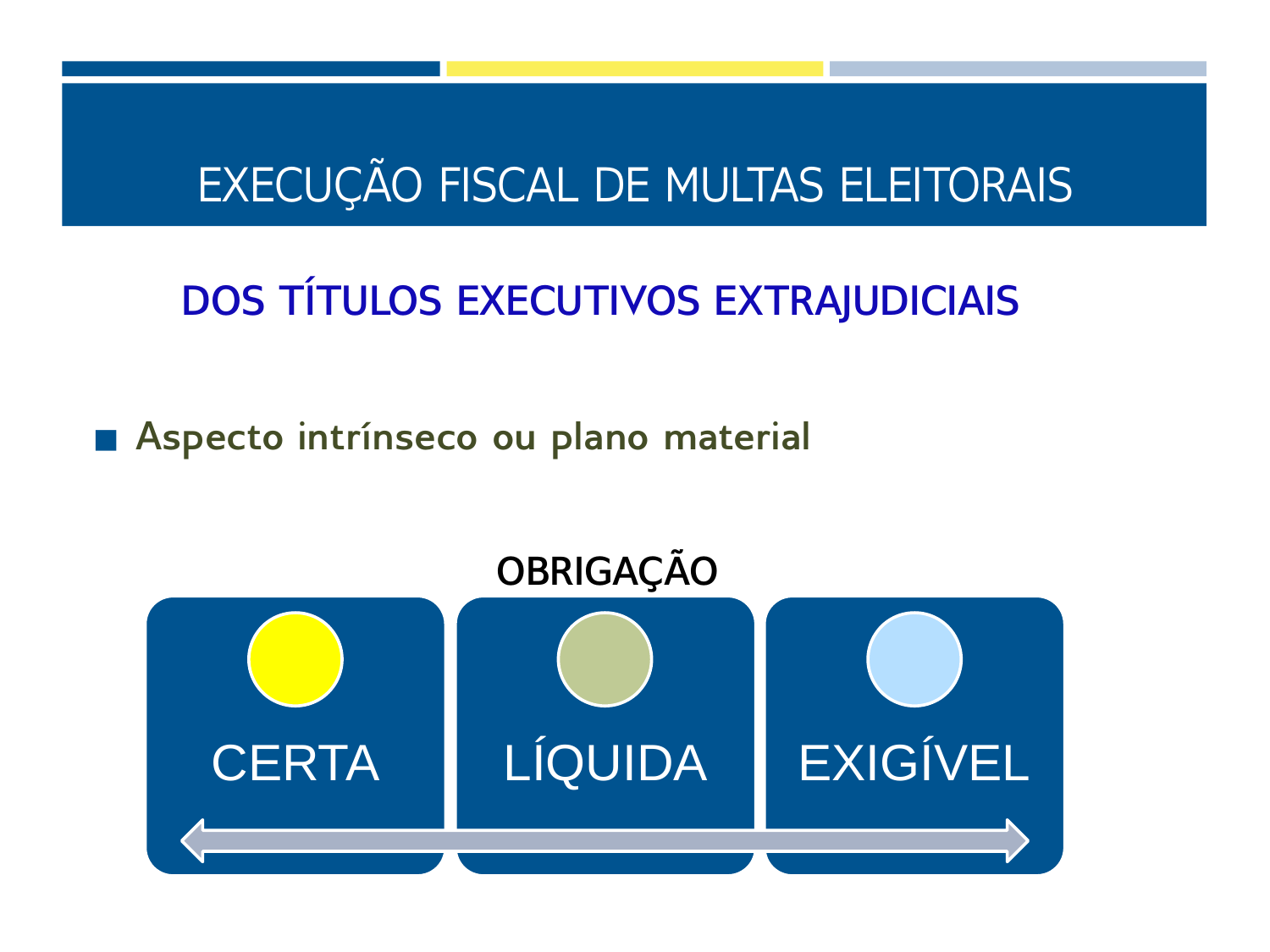

# EXECUÇÃO FISCAL DE MULTAS ELEITORAIS
DOS TÍTULOS EXECUTIVOS EXTRAJUDICIAIS

Aspecto intrínseco ou plano material

OBRIGAÇÃO

CERTA
LÍQUIDA
EXIGÍVEL